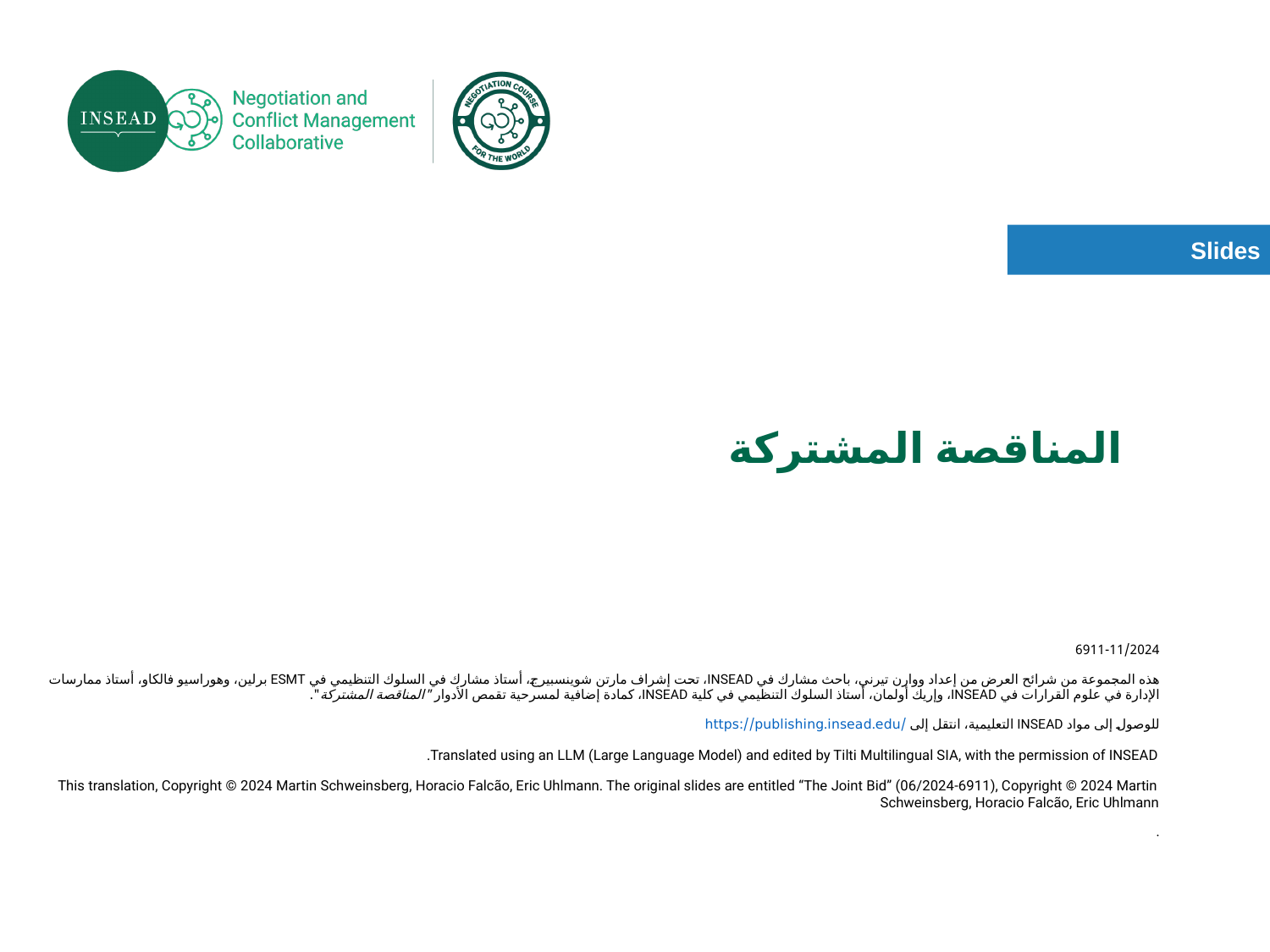

# المناقصة المشتركة

6911-11/2024
هذه المجموعة من شرائح العرض من إعداد ووارن تيرني، باحث مشارك في INSEAD، تحت إشراف مارتن شوينسبيرج، أستاذ مشارك في السلوك التنظيمي في ESMT برلين، وهوراسيو فالكاو، أستاذ ممارسات الإدارة في علوم القرارات في INSEAD، وإريك أولمان، أستاذ السلوك التنظيمي في كلية INSEAD، كمادة إضافية لمسرحية تقمص الأدوار "المناقصة المشتركة".
للوصول إلى مواد INSEAD التعليمية، انتقل إلى https://publishing.insead.edu/
Translated using an LLM (Large Language Model) and edited by Tilti Multilingual SIA, with the permission of INSEAD.
This translation, Copyright © 2024 Martin Schweinsberg, Horacio Falcão, Eric Uhlmann. The original slides are entitled “The Joint Bid” (06/2024-6911), Copyright © 2024 Martin Schweinsberg, Horacio Falcão, Eric Uhlmann
.